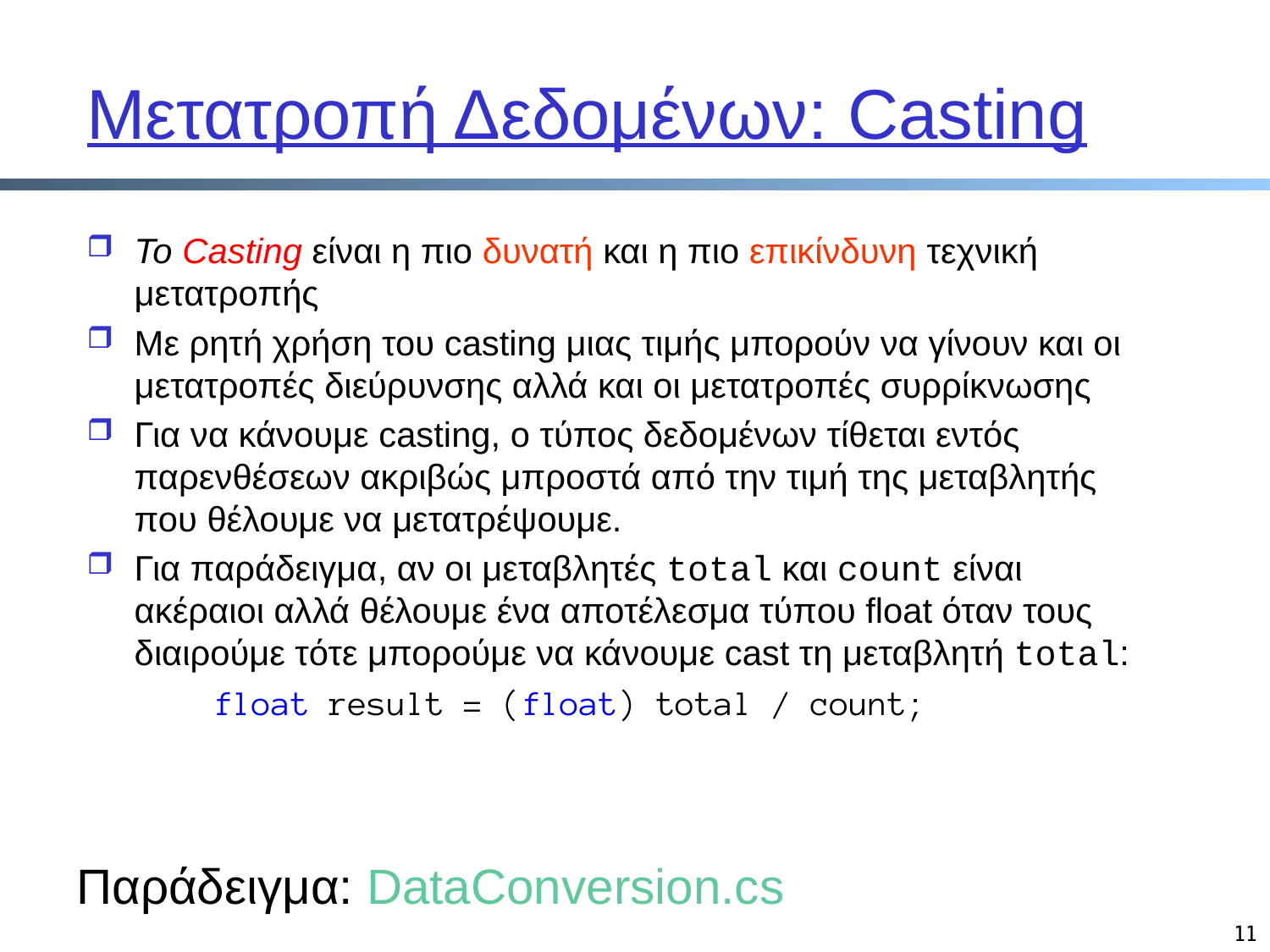

# Μετατροπή Δεδομένων: Casting
Το Casting είναι η πιο δυνατή και η πιο επικίνδυνη τεχνική μετατροπής
Με ρητή χρήση του casting μιας τιμής μπορούν να γίνουν και οι μετατροπές διεύρυνσης αλλά και οι μετατροπές συρρίκνωσης
Για να κάνουμε casting, ο τύπος δεδομένων τίθεται εντός παρενθέσεων ακριβώς μπροστά από την τιμή της μεταβλητής που θέλουμε να μετατρέψουμε.
Για παράδειγμα, αν οι μεταβλητές total και count είναι ακέραιοι αλλά θέλουμε ένα αποτέλεσμα τύπου float όταν τους διαιρούμε τότε μπορούμε να κάνουμε cast τη μεταβλητή total:
	float result = (float) total / count;
Παράδειγμα: DataConversion.cs
11